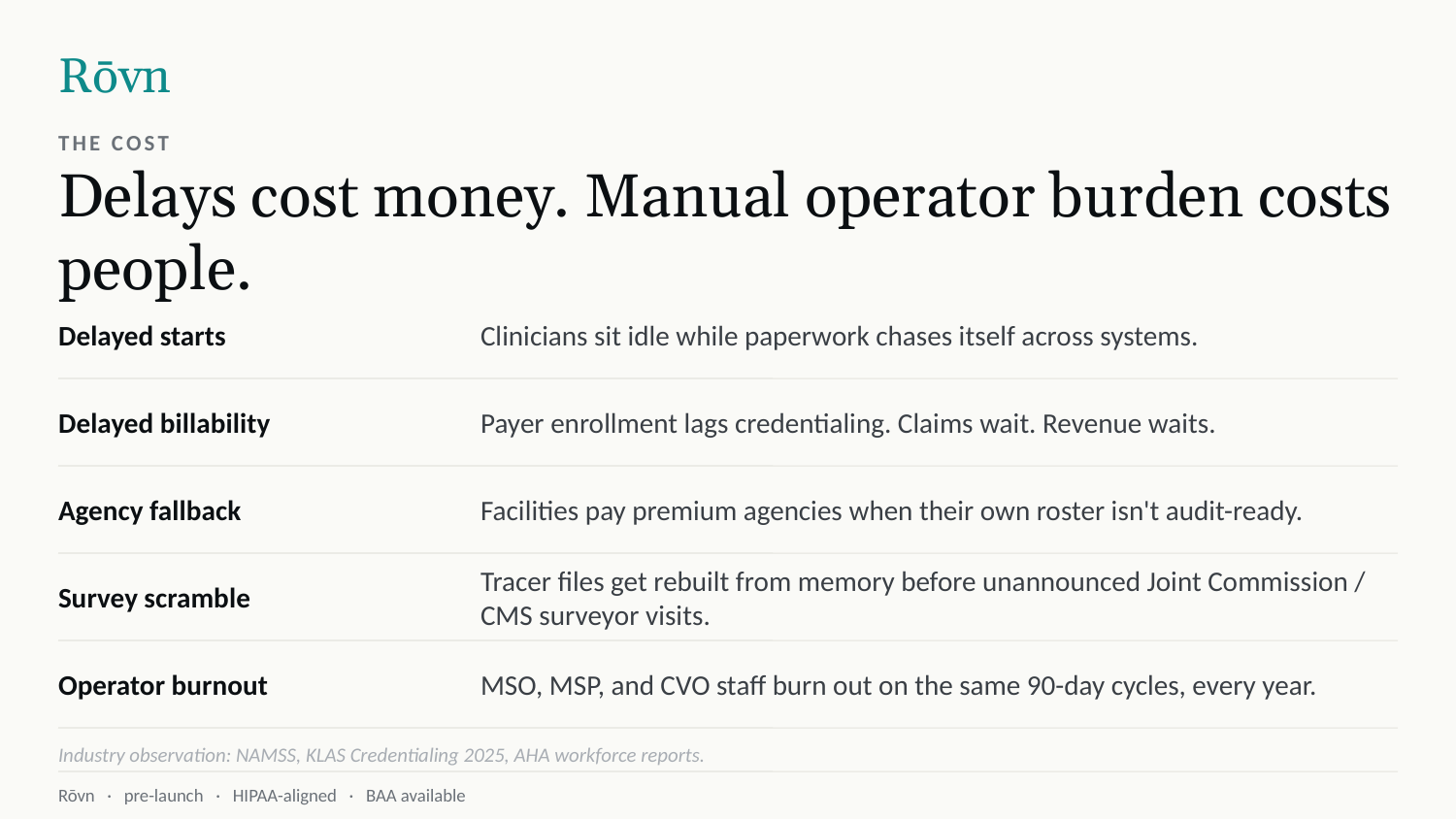

Rōvn
THE COST
Delays cost money. Manual operator burden costs people.
Delayed starts
Clinicians sit idle while paperwork chases itself across systems.

Delayed billability
Payer enrollment lags credentialing. Claims wait. Revenue waits.

Agency fallback
Facilities pay premium agencies when their own roster isn't audit-ready.

Survey scramble
Tracer files get rebuilt from memory before unannounced Joint Commission / CMS surveyor visits.

Operator burnout
MSO, MSP, and CVO staff burn out on the same 90-day cycles, every year.

Industry observation: NAMSS, KLAS Credentialing 2025, AHA workforce reports.

Rōvn   ·   pre-launch   ·   HIPAA-aligned   ·   BAA available